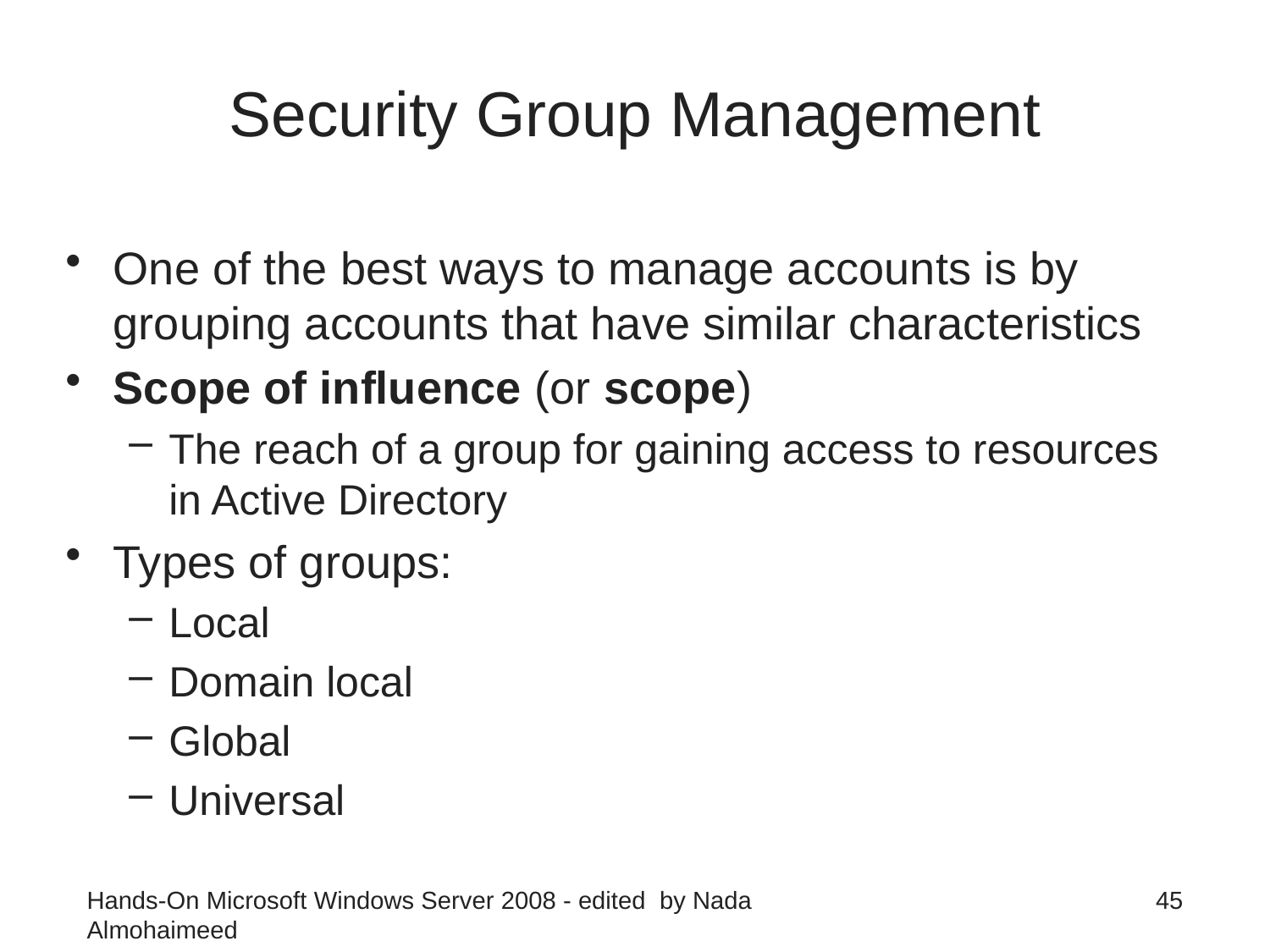

# Security Group Management
One of the best ways to manage accounts is by grouping accounts that have similar characteristics
Scope of influence (or scope)
The reach of a group for gaining access to resources in Active Directory
Types of groups:
Local
Domain local
Global
Universal
Hands-On Microsoft Windows Server 2008 - edited  by Nada Almohaimeed
45